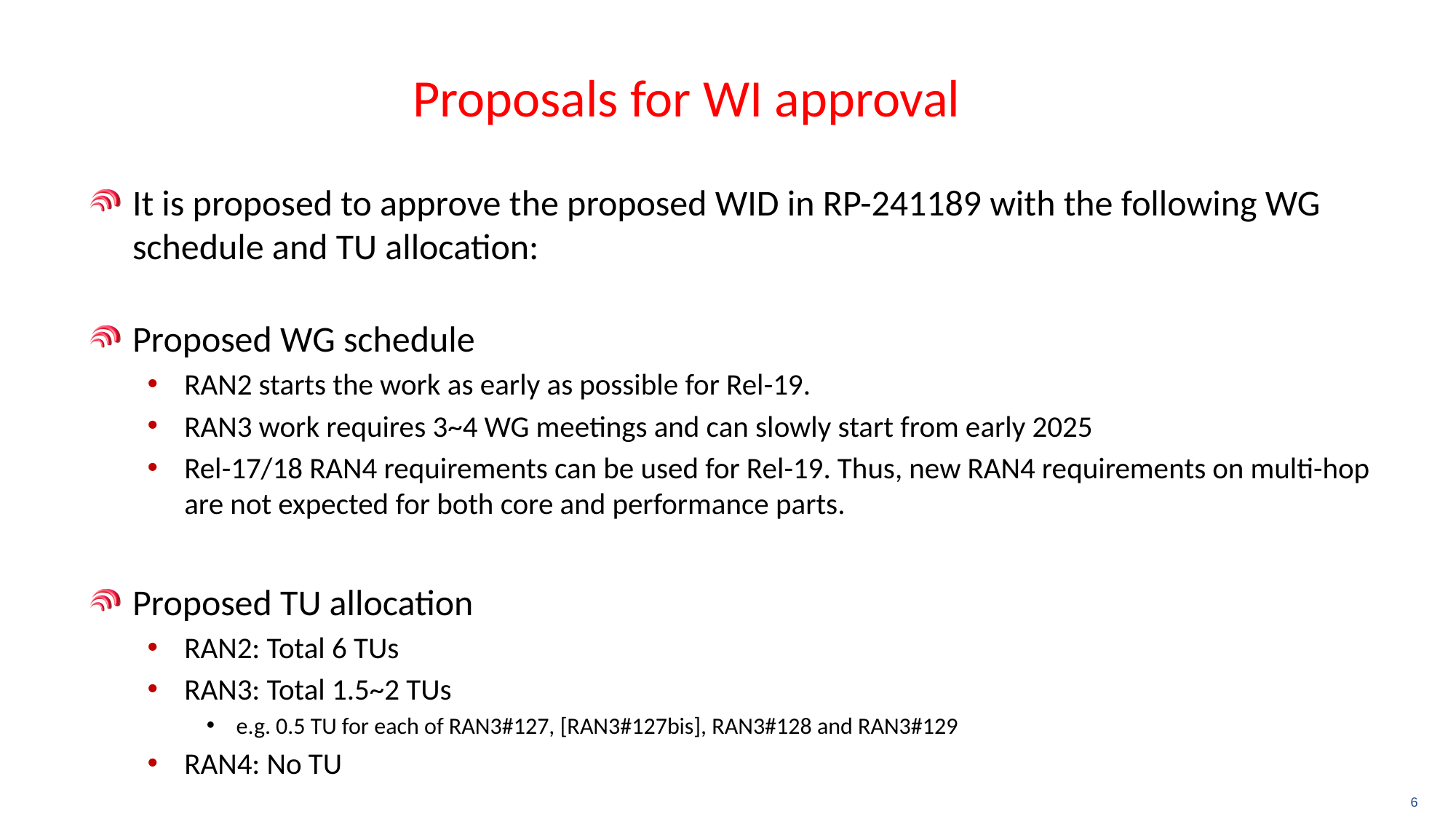

# Proposals for WI approval
It is proposed to approve the proposed WID in RP-241189 with the following WG schedule and TU allocation:

Proposed WG schedule
RAN2 starts the work as early as possible for Rel-19.
RAN3 work requires 3~4 WG meetings and can slowly start from early 2025
Rel-17/18 RAN4 requirements can be used for Rel-19. Thus, new RAN4 requirements on multi-hop are not expected for both core and performance parts.

Proposed TU allocation
RAN2: Total 6 TUs
RAN3: Total 1.5~2 TUs
e.g. 0.5 TU for each of RAN3#127, [RAN3#127bis], RAN3#128 and RAN3#129
RAN4: No TU